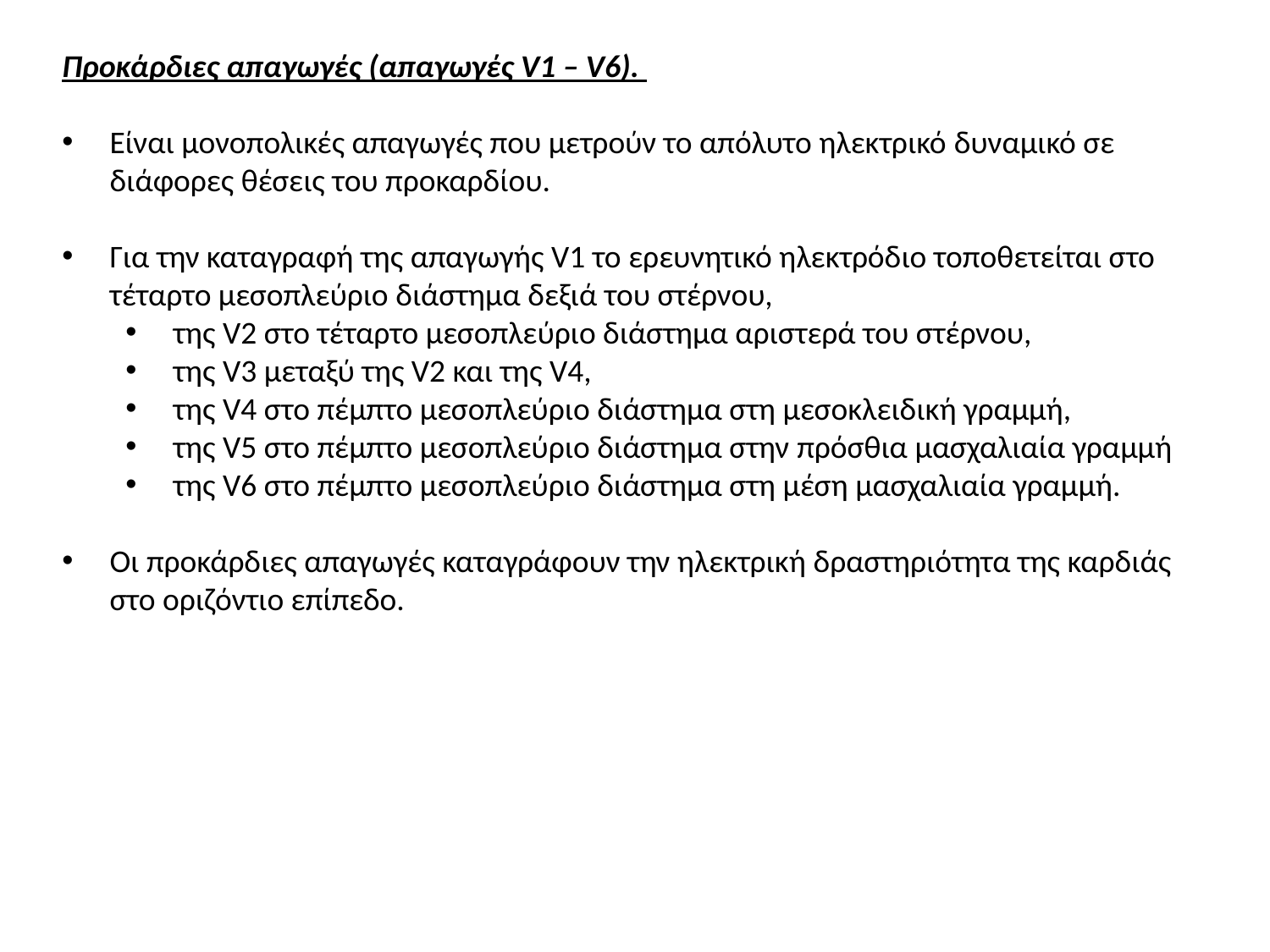

Προκάρδιες απαγωγές (απαγωγές V1 – V6).

Είναι μονοπολικές απαγωγές που μετρούν το απόλυτο ηλεκτρικό δυναμικό σε διάφορες θέσεις του προκαρδίου.

Για την καταγραφή της απαγωγής V1 το ερευνητικό ηλεκτρόδιο τοποθετείται στο τέταρτο μεσοπλεύριο διάστημα δεξιά του στέρνου,
της V2 στο τέταρτο μεσοπλεύριο διάστημα αριστερά του στέρνου,
της V3 μεταξύ της V2 και της V4,
της V4 στο πέμπτο μεσοπλεύριο διάστημα στη μεσοκλειδική γραμμή,
της V5 στο πέμπτο μεσοπλεύριο διάστημα στην πρόσθια μασχαλιαία γραμμή
της V6 στο πέμπτο μεσοπλεύριο διάστημα στη μέση μασχαλιαία γραμμή.

Οι προκάρδιες απαγωγές καταγράφουν την ηλεκτρική δραστηριότητα της καρδιάς στο οριζόντιο επίπεδο.